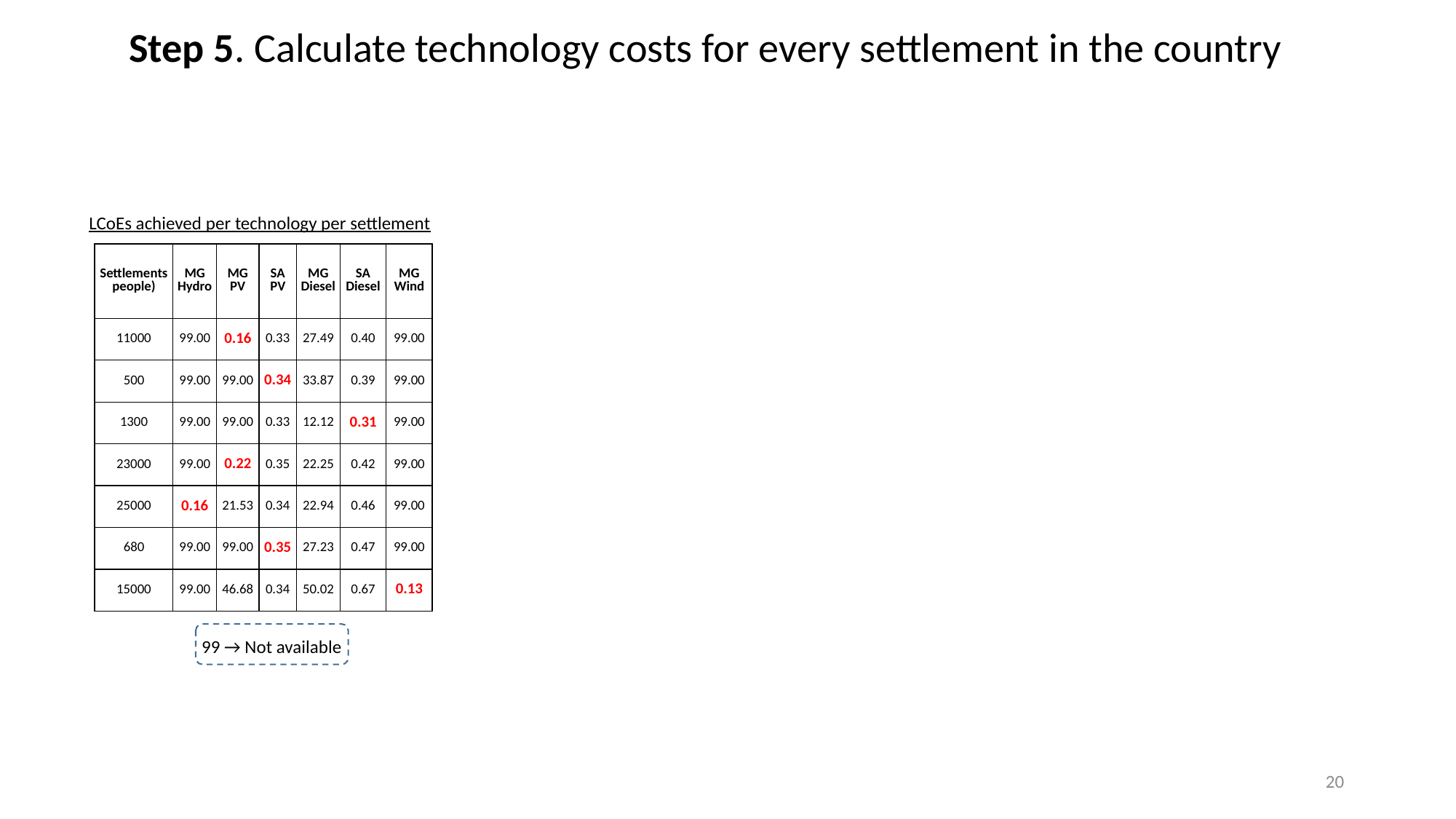

Step 5. Calculate technology costs for every settlement in the country

LCoEs achieved per technology per settlement
| Settlements people) | MG Hydro | MG PV | SA PV | MG Diesel | SA Diesel | MG Wind |
| --- | --- | --- | --- | --- | --- | --- |
| 11000 | 99.00 | 0.16 | 0.33 | 27.49 | 0.40 | 99.00 |
| 500 | 99.00 | 99.00 | 0.34 | 33.87 | 0.39 | 99.00 |
| 1300 | 99.00 | 99.00 | 0.33 | 12.12 | 0.31 | 99.00 |
| 23000 | 99.00 | 0.22 | 0.35 | 22.25 | 0.42 | 99.00 |
| 25000 | 0.16 | 21.53 | 0.34 | 22.94 | 0.46 | 99.00 |
| 680 | 99.00 | 99.00 | 0.35 | 27.23 | 0.47 | 99.00 |
| 15000 | 99.00 | 46.68 | 0.34 | 50.02 | 0.67 | 0.13 |

99 → Not available
20